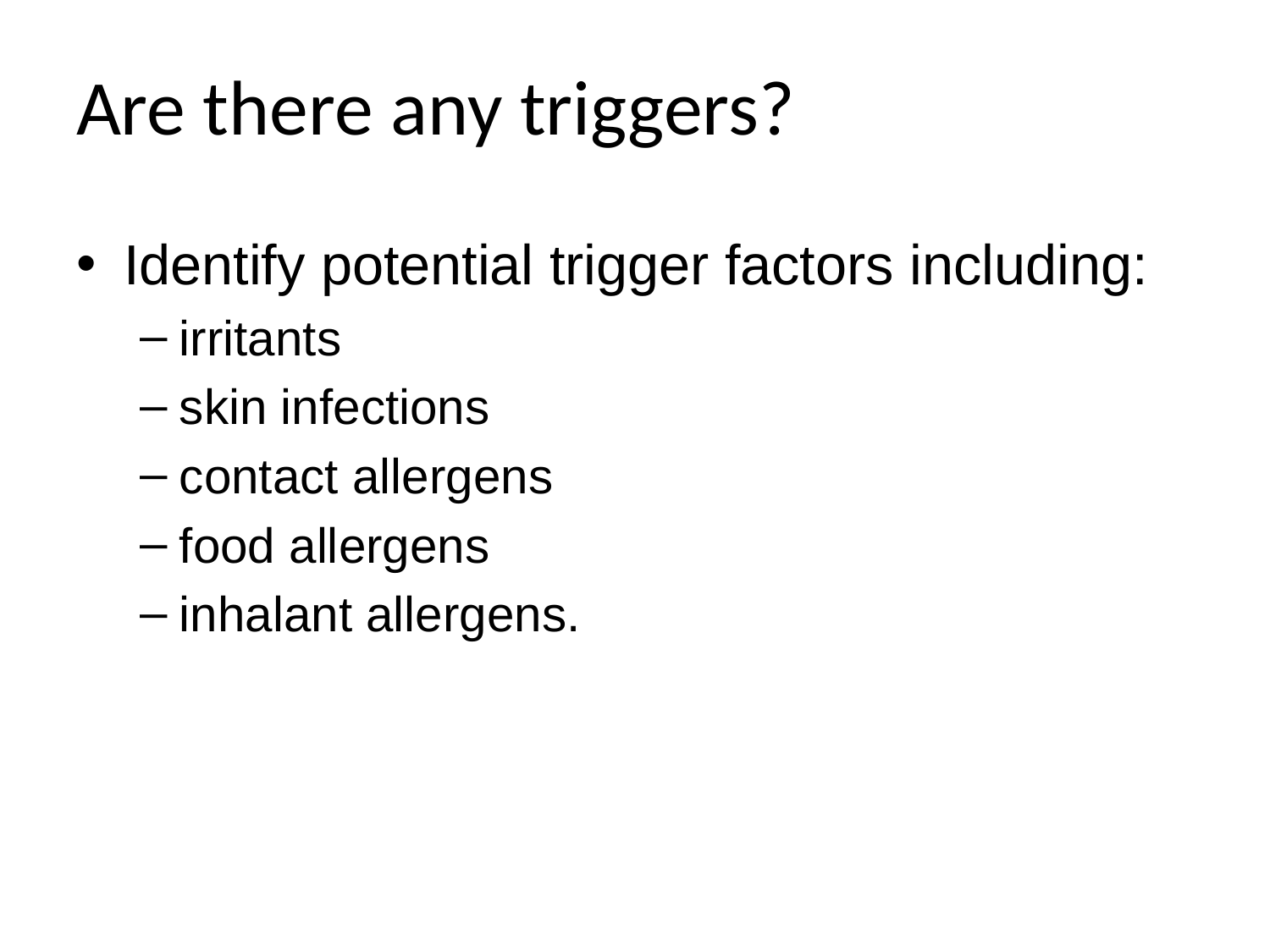

# Are there any triggers?
Identify potential trigger factors including:
irritants
skin infections
contact allergens
food allergens
inhalant allergens.